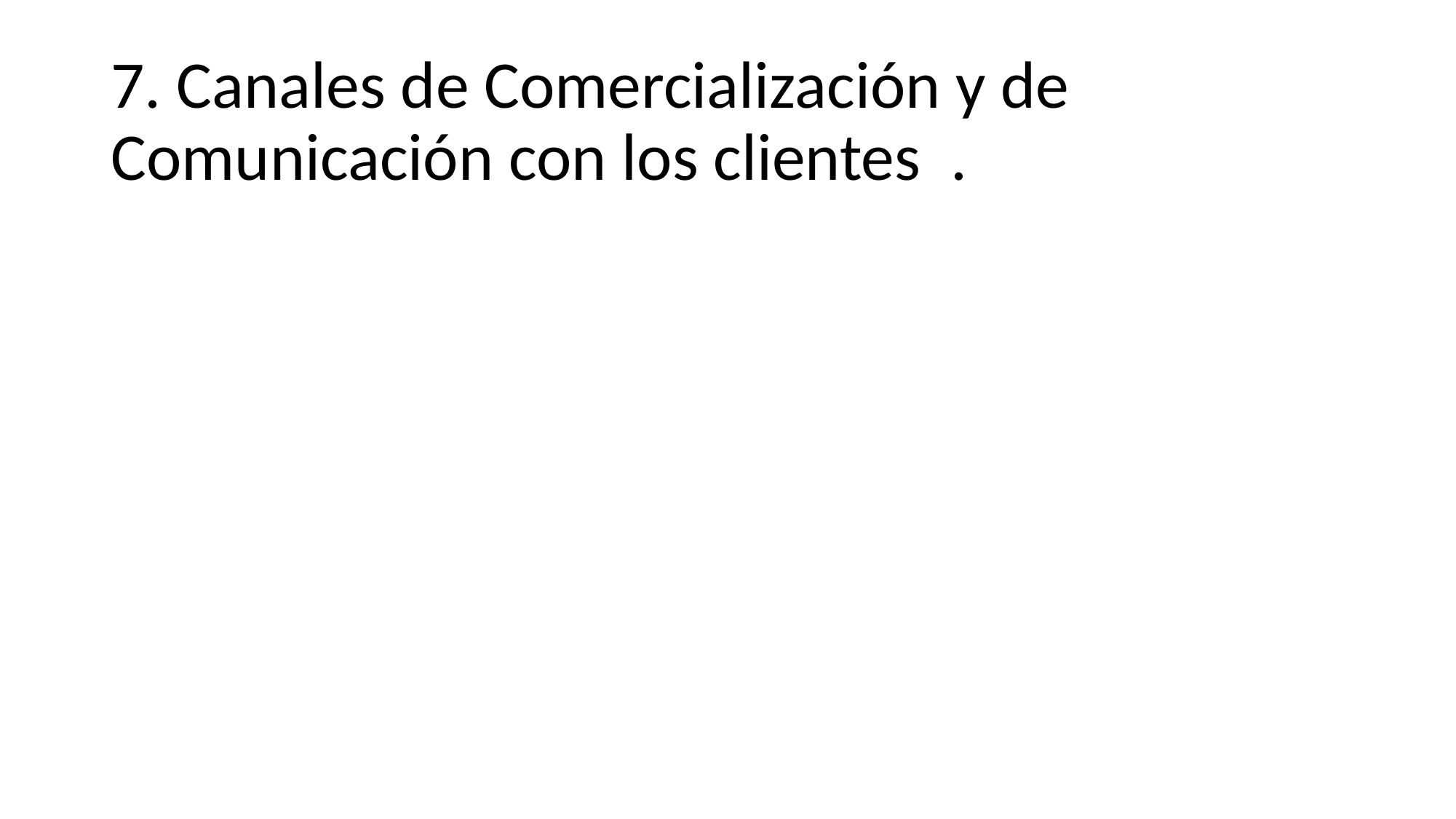

# 7. Canales de Comercialización y de Comunicación con los clientes  .